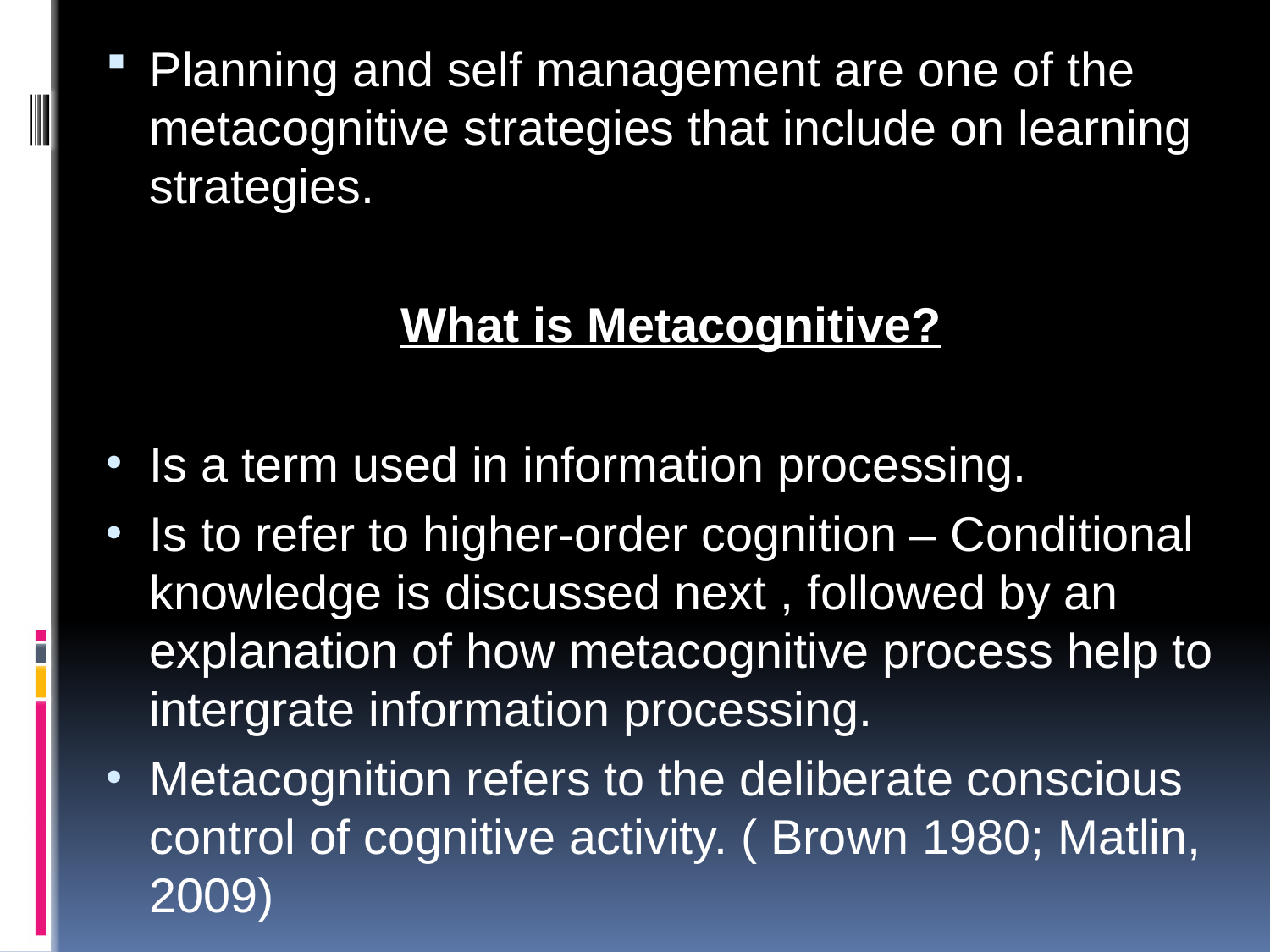

Planning and self management are one of the metacognitive strategies that include on learning strategies.

What is Metacognitive?

Is a term used in information processing.
Is to refer to higher-order cognition – Conditional knowledge is discussed next , followed by an explanation of how metacognitive process help to intergrate information processing.
Metacognition refers to the deliberate conscious control of cognitive activity. ( Brown 1980; Matlin, 2009)